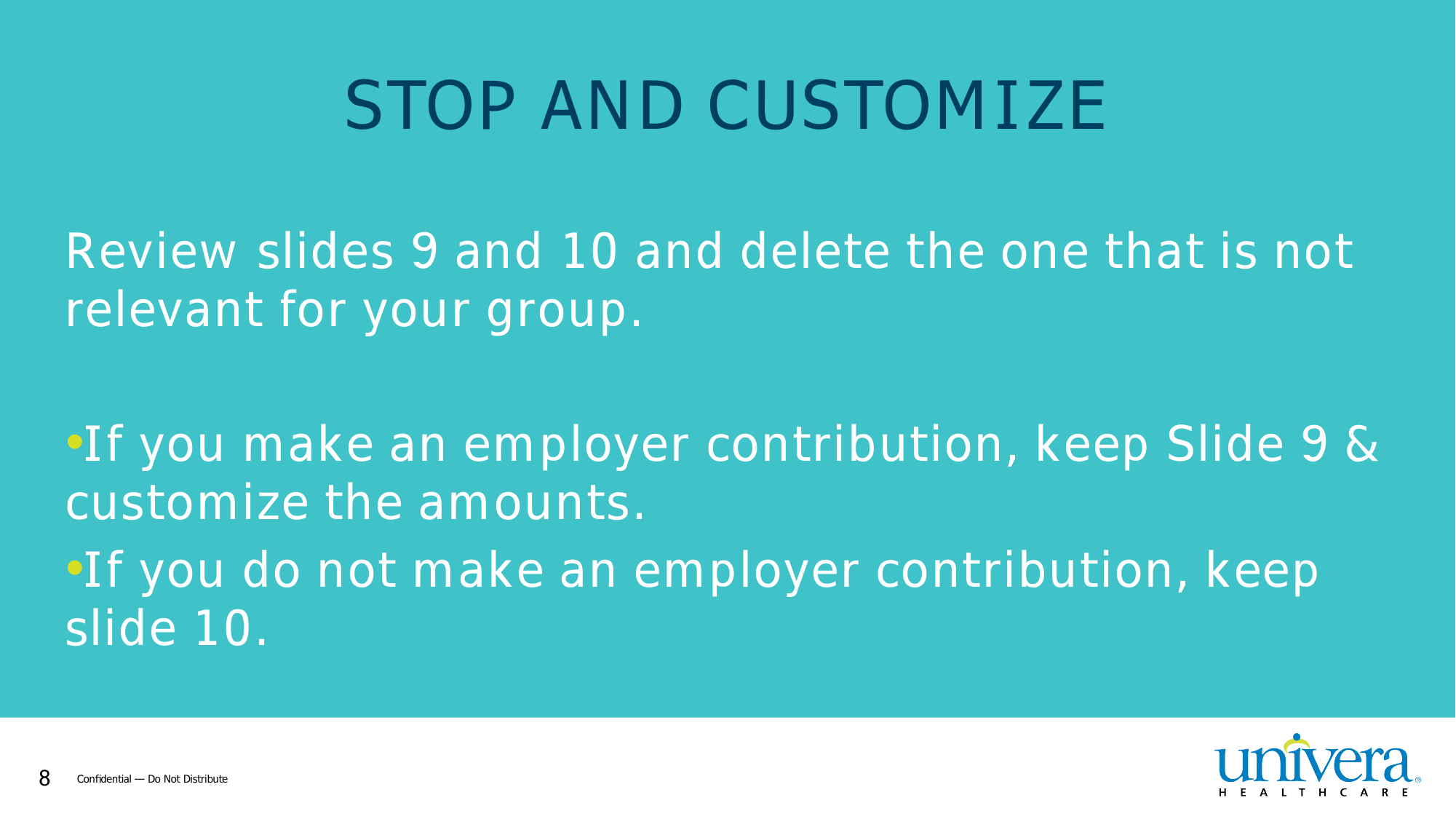

STOP AND CUSTOMIZE

Review slides 9 and 10 and delete the one that is not relevant for your group.

If you make an employer contribution, keep Slide 9 & customize the amounts.
If you do not make an employer contribution, keep slide 10.
# ATTENTION:
8